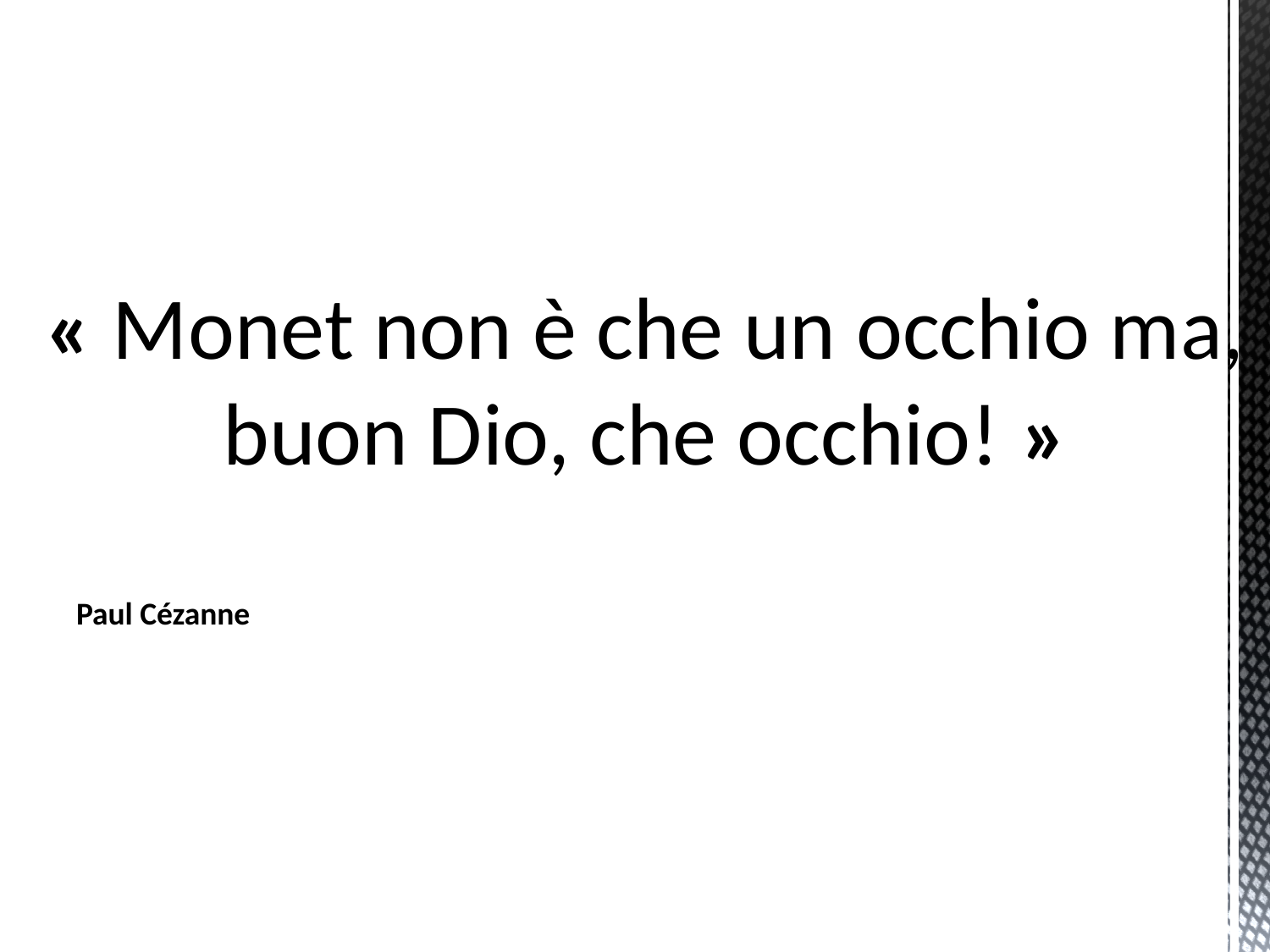

Paul Cézanne
#
« Monet non è che un occhio ma, buon Dio, che occhio! »